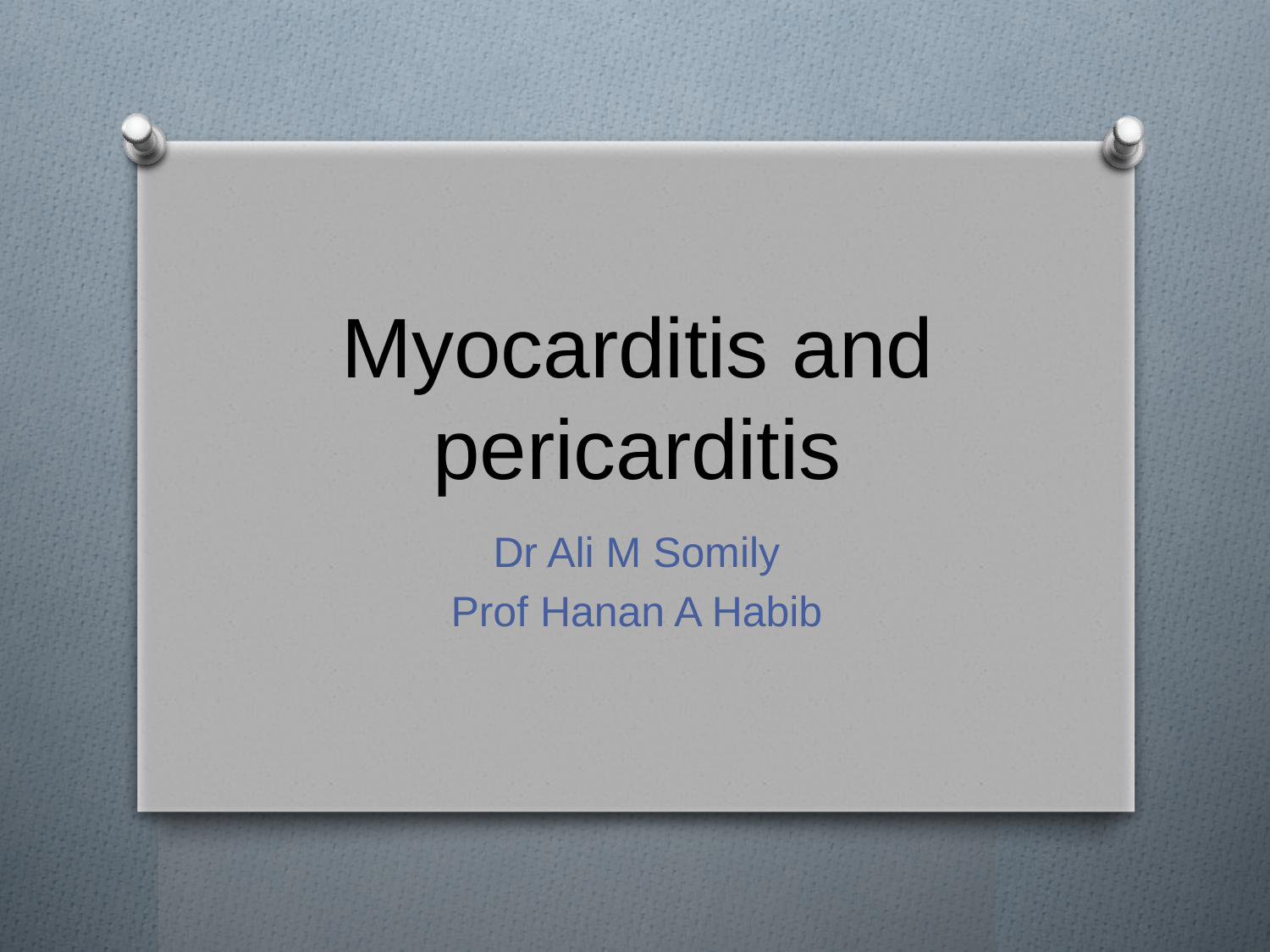

# Myocarditis and pericarditis
Dr Ali M Somily
Prof Hanan A Habib